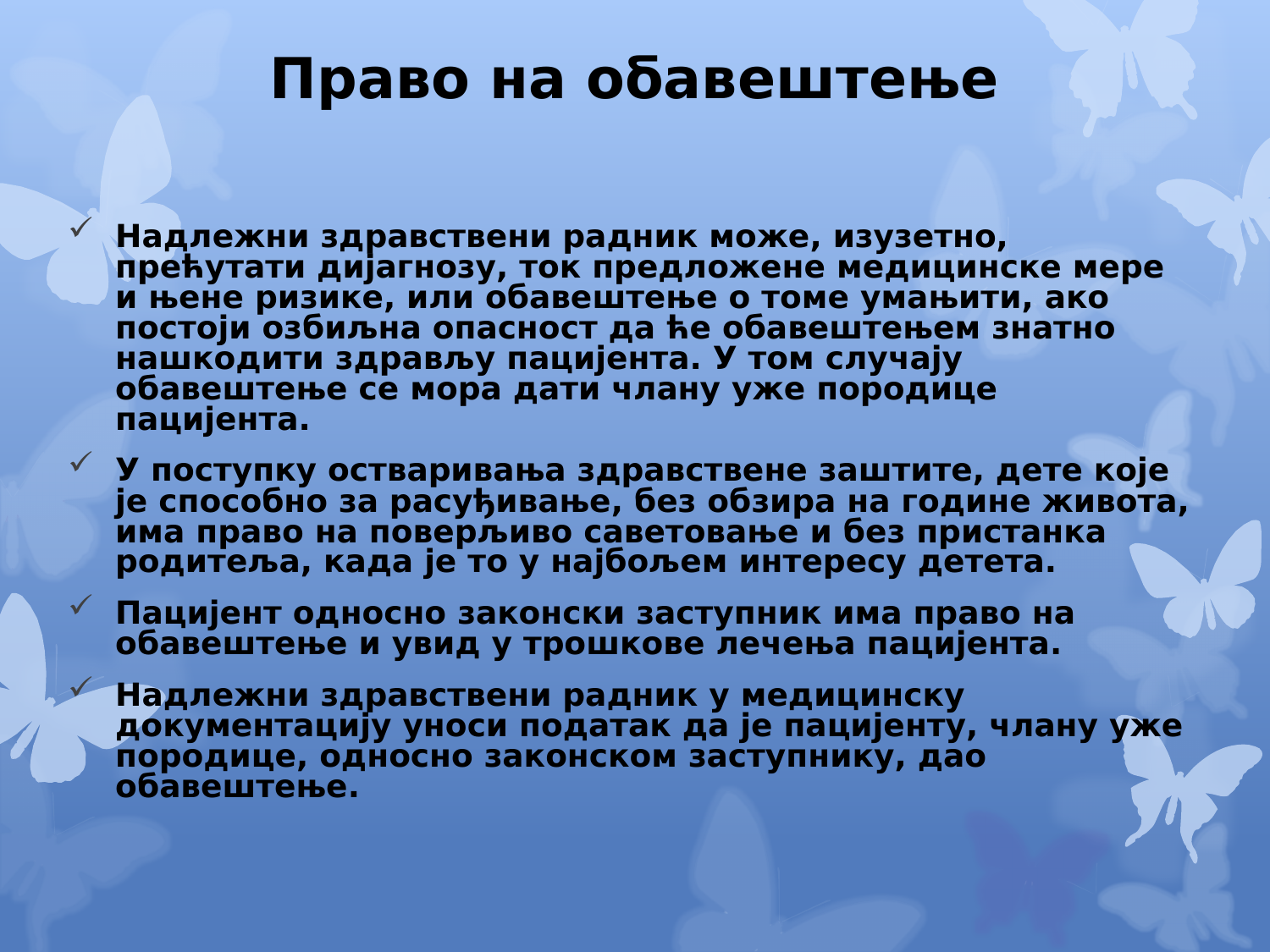

# Право на обавештење
Надлежни здравствени радник може, изузетно, прећутати дијагнозу, ток предложене медицинске мере и њене ризике, или обавештење о томе умањити, ако постоји озбиљна опасност да ће обавештењем знатно нашкодити здрављу пацијента. У том случају обавештење се мора дати члану уже породице пацијента.
У поступку остваривања здравствене заштите, дете које је способно за расуђивање, без обзира на године живота, има право на поверљиво саветовање и без пристанка родитеља, када је то у најбољем интересу детета.
Пацијент односно законски заступник има право на обавештење и увид у трошкове лечења пацијента.
Надлежни здравствени радник у медицинску документацију уноси податак да је пацијенту, члану уже породице, односно законском заступнику, дао обавештење.